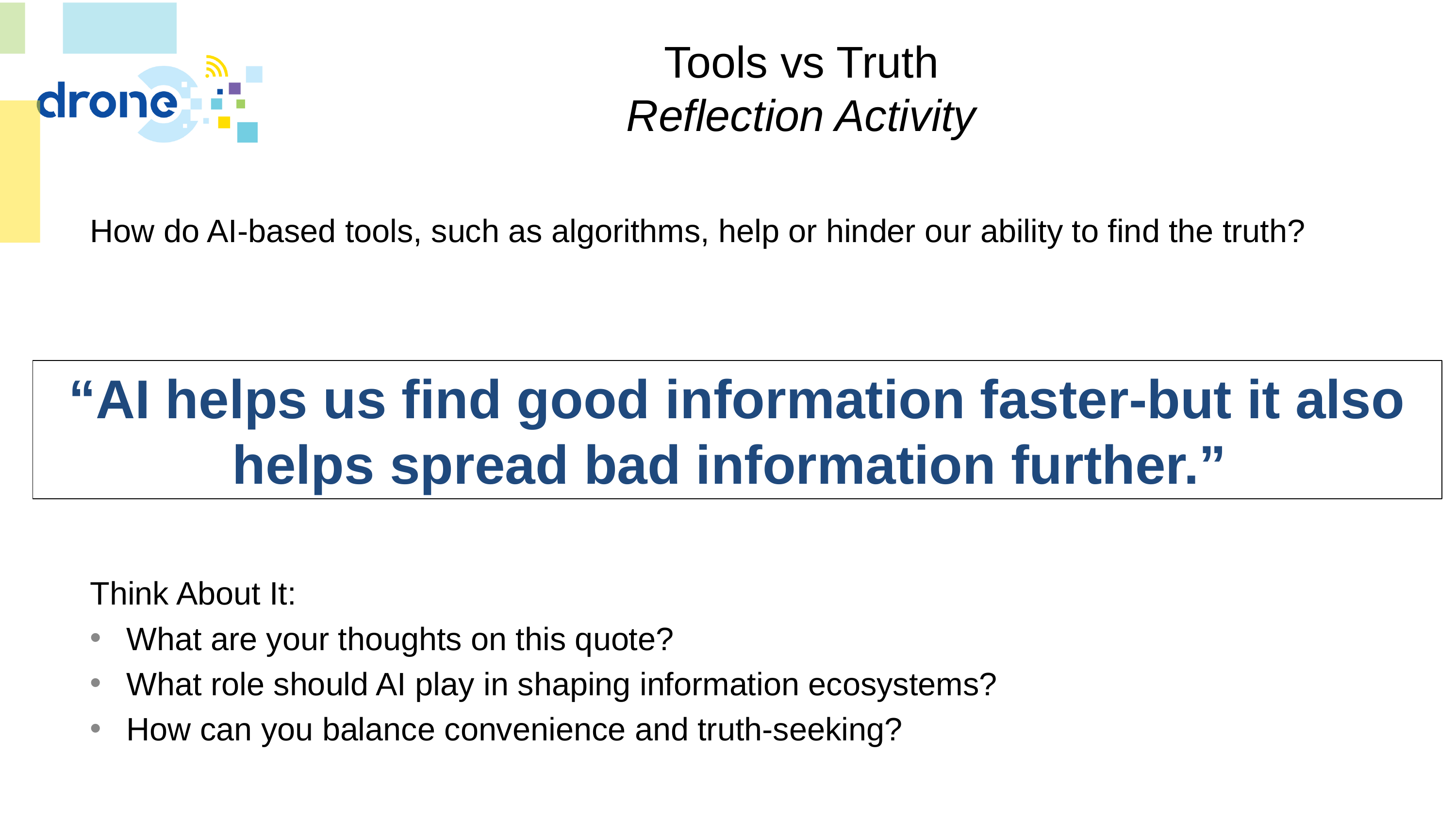

# Tools vs Truth Reflection Activity

How do AI-based tools, such as algorithms, help or hinder our ability to find the truth?

Think About It:
What are your thoughts on this quote?
What role should AI play in shaping information ecosystems?
How can you balance convenience and truth-seeking?
“AI helps us find good information faster-but it also helps spread bad information further.”